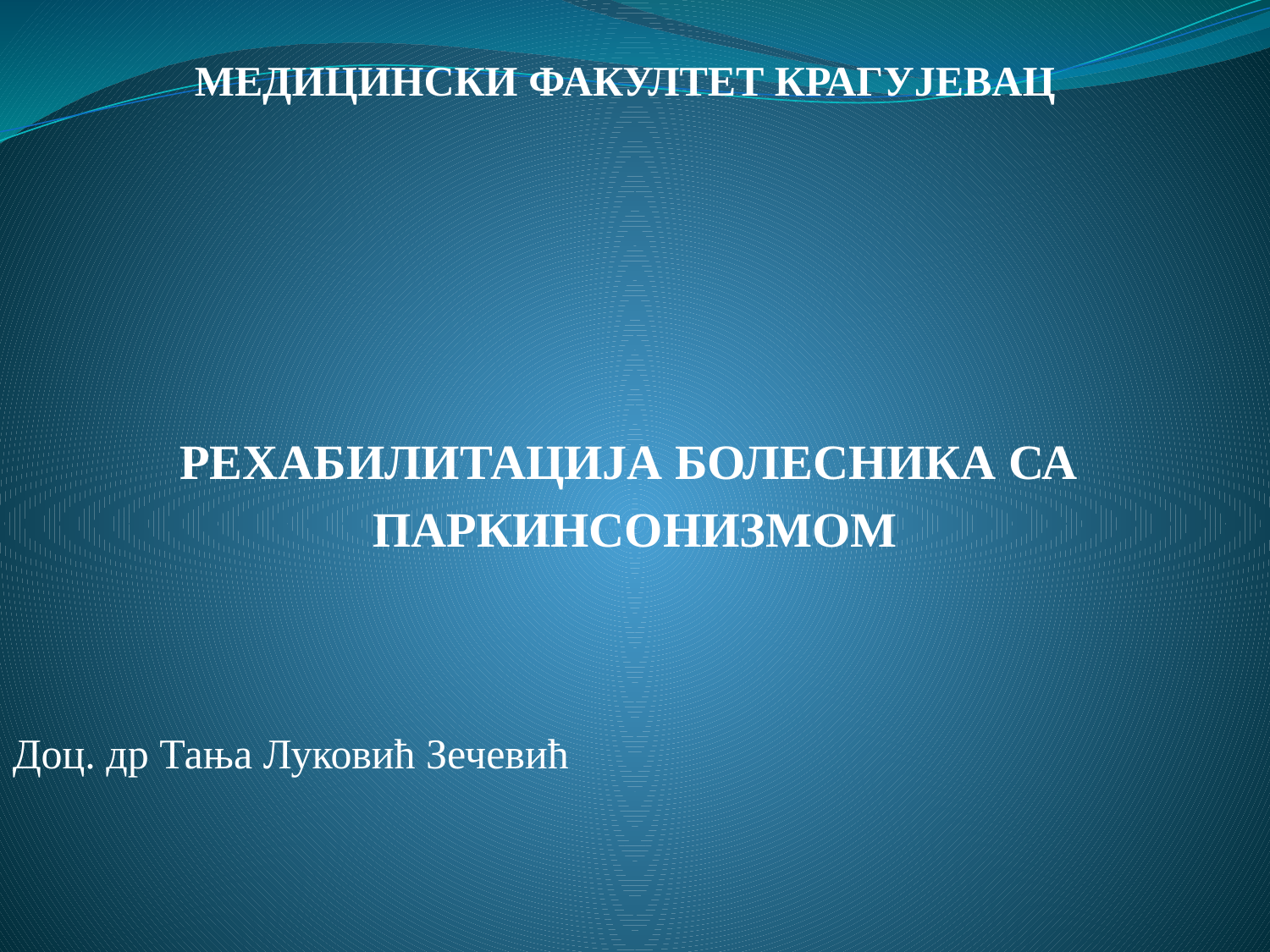

МЕДИЦИНСКИ ФАКУЛТЕТ КРАГУЈЕВAЦ

РЕХАБИЛИТАЦИЈА БОЛЕСНИКА СА  ПАРКИНСОНИЗМОМ

Доц. др Тања Луковић Зечевић